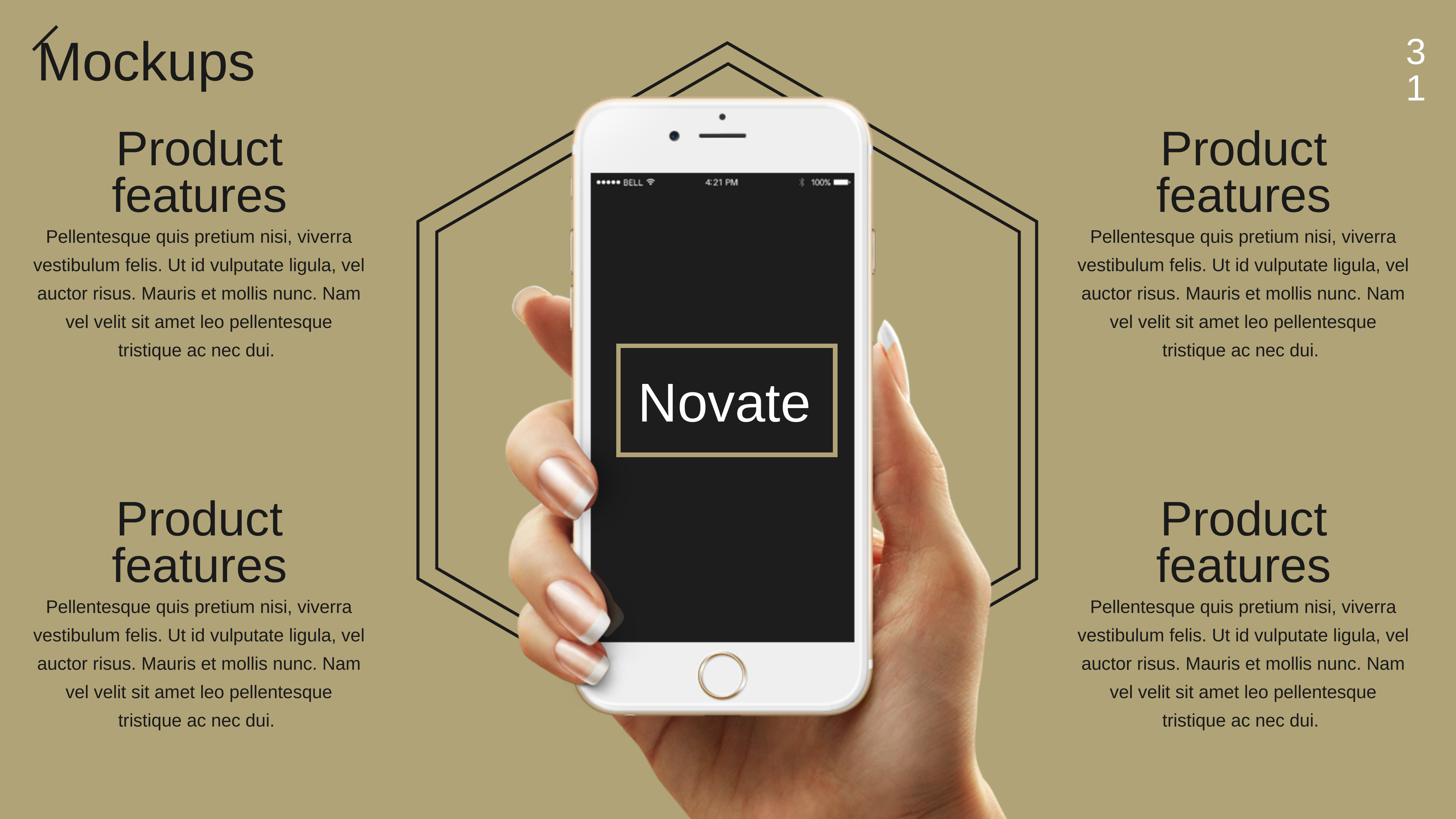

31
Mockups

Product features
Product features
Pellentesque quis pretium nisi, viverra vestibulum felis. Ut id vulputate ligula, vel auctor risus. Mauris et mollis nunc. Nam vel velit sit amet leo pellentesque tristique ac nec dui.
Pellentesque quis pretium nisi, viverra vestibulum felis. Ut id vulputate ligula, vel auctor risus. Mauris et mollis nunc. Nam vel velit sit amet leo pellentesque tristique ac nec dui.

Novate
Product features
Product features
Pellentesque quis pretium nisi, viverra vestibulum felis. Ut id vulputate ligula, vel auctor risus. Mauris et mollis nunc. Nam vel velit sit amet leo pellentesque tristique ac nec dui.
Pellentesque quis pretium nisi, viverra vestibulum felis. Ut id vulputate ligula, vel auctor risus. Mauris et mollis nunc. Nam vel velit sit amet leo pellentesque tristique ac nec dui.